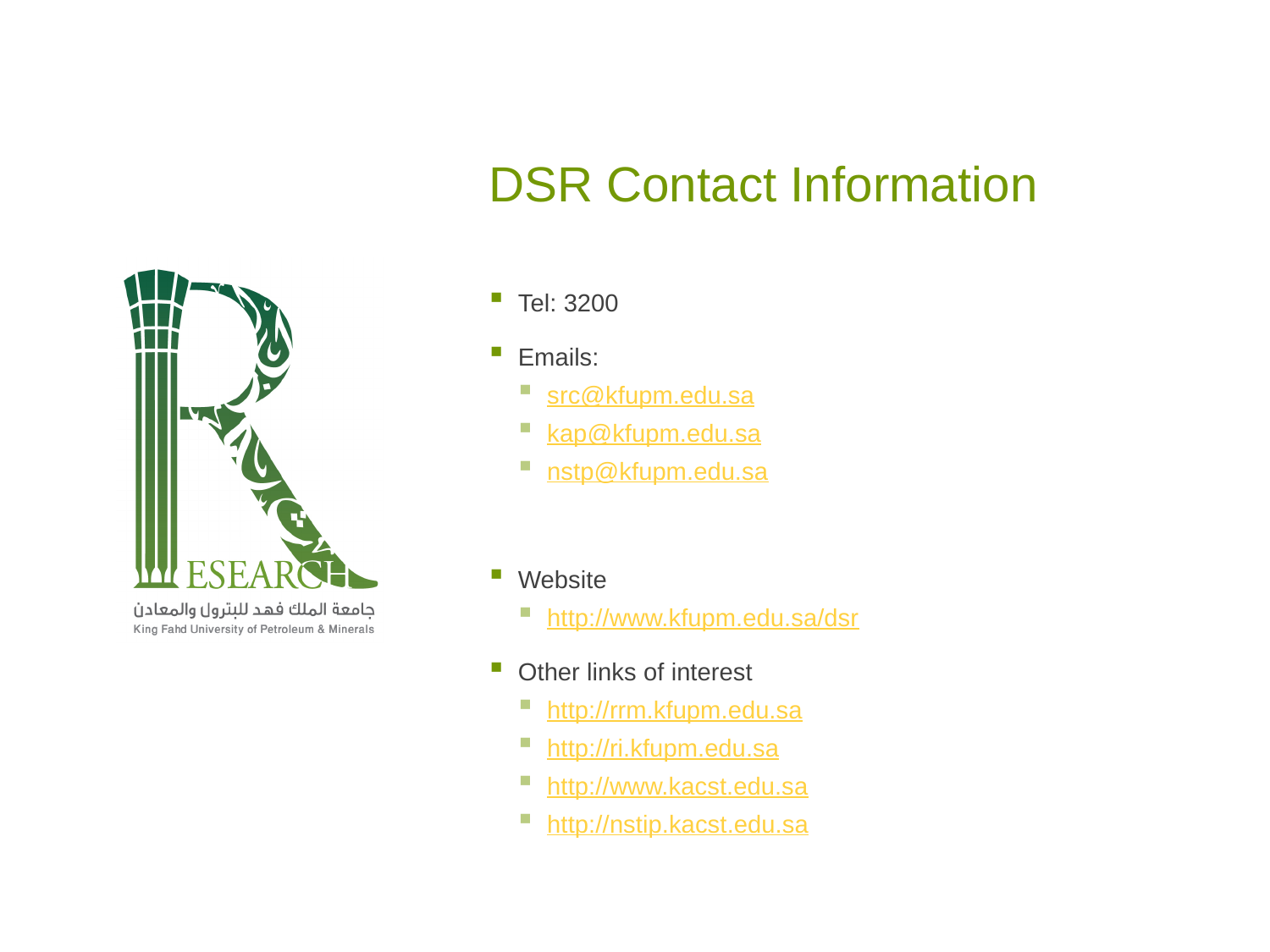

# DSR Contact Information
Tel: 3200
Emails:
src@kfupm.edu.sa
kap@kfupm.edu.sa
nstp@kfupm.edu.sa

Website
http://www.kfupm.edu.sa/dsr
Other links of interest
http://rrm.kfupm.edu.sa
http://ri.kfupm.edu.sa
http://www.kacst.edu.sa
http://nstip.kacst.edu.sa